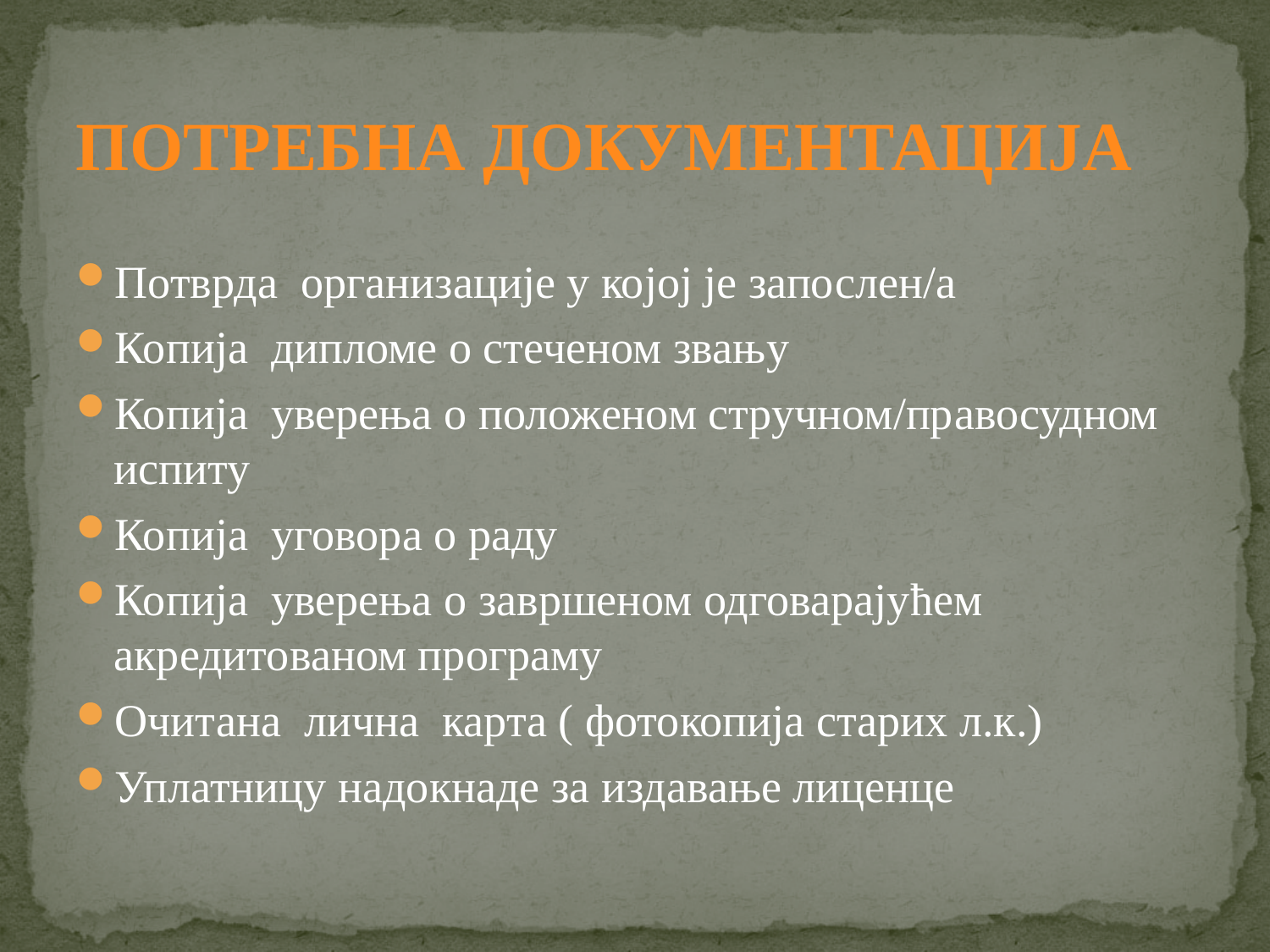

# ПОТРЕБНА ДОКУМЕНТАЦИЈА
Потврда  организације у којој је запослен/а
Копија  дипломе о стеченом звању
Копија  уверења о положеном стручном/прaвосудном испиту
Копија  уговора о раду
Копија  уверења о завршеном одговарајућем акредитованом програму
Очитана  лична  карта ( фотокопија старих л.к.)
Уплатницу надокнаде за издавање лиценце